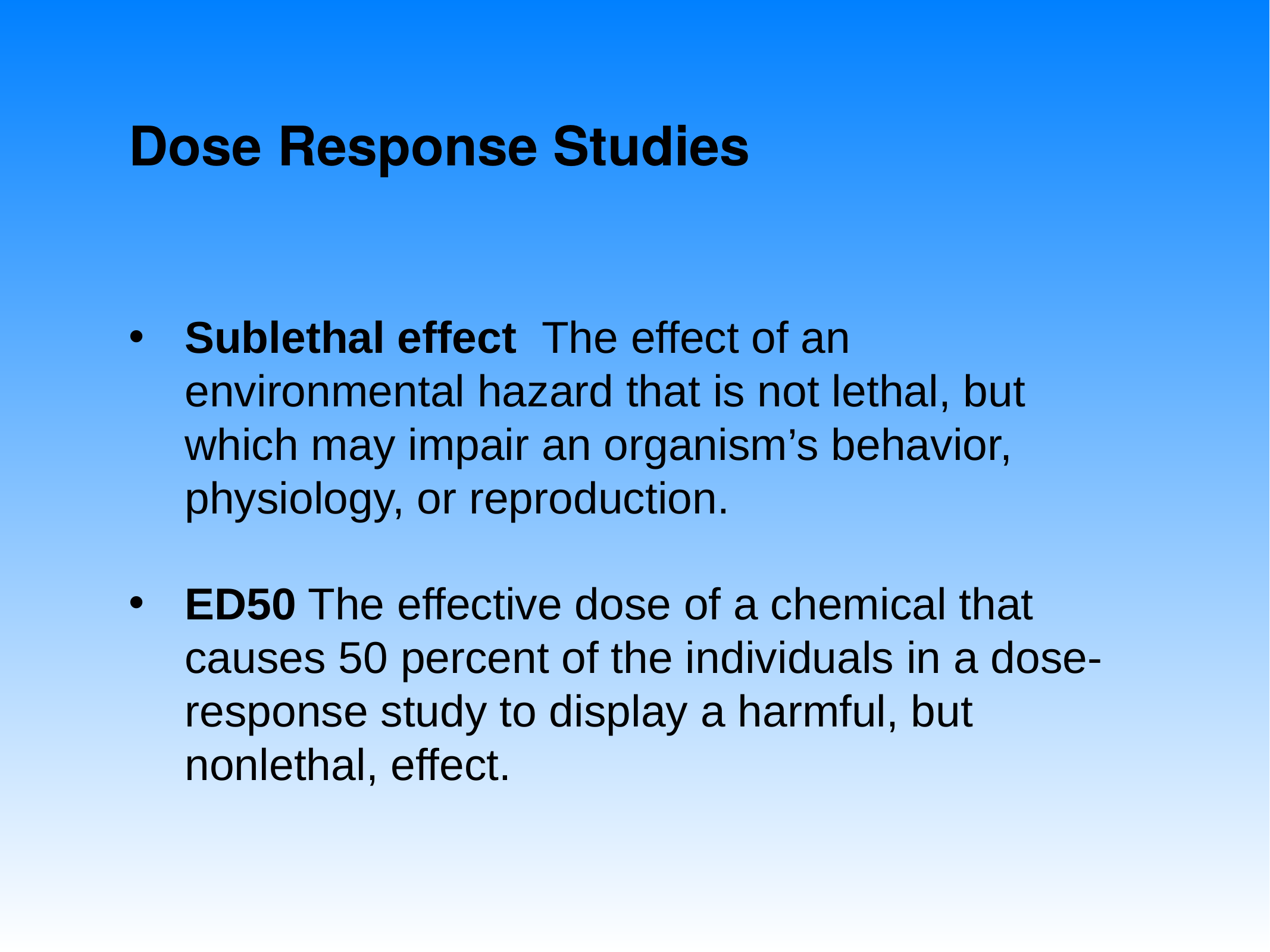

# Dose Response Studies
Sublethal effect  The effect of an environmental hazard that is not lethal, but which may impair an organism’s behavior, physiology, or reproduction.
ED50 The effective dose of a chemical that causes 50 percent of the individuals in a dose-response study to display a harmful, but nonlethal, effect.